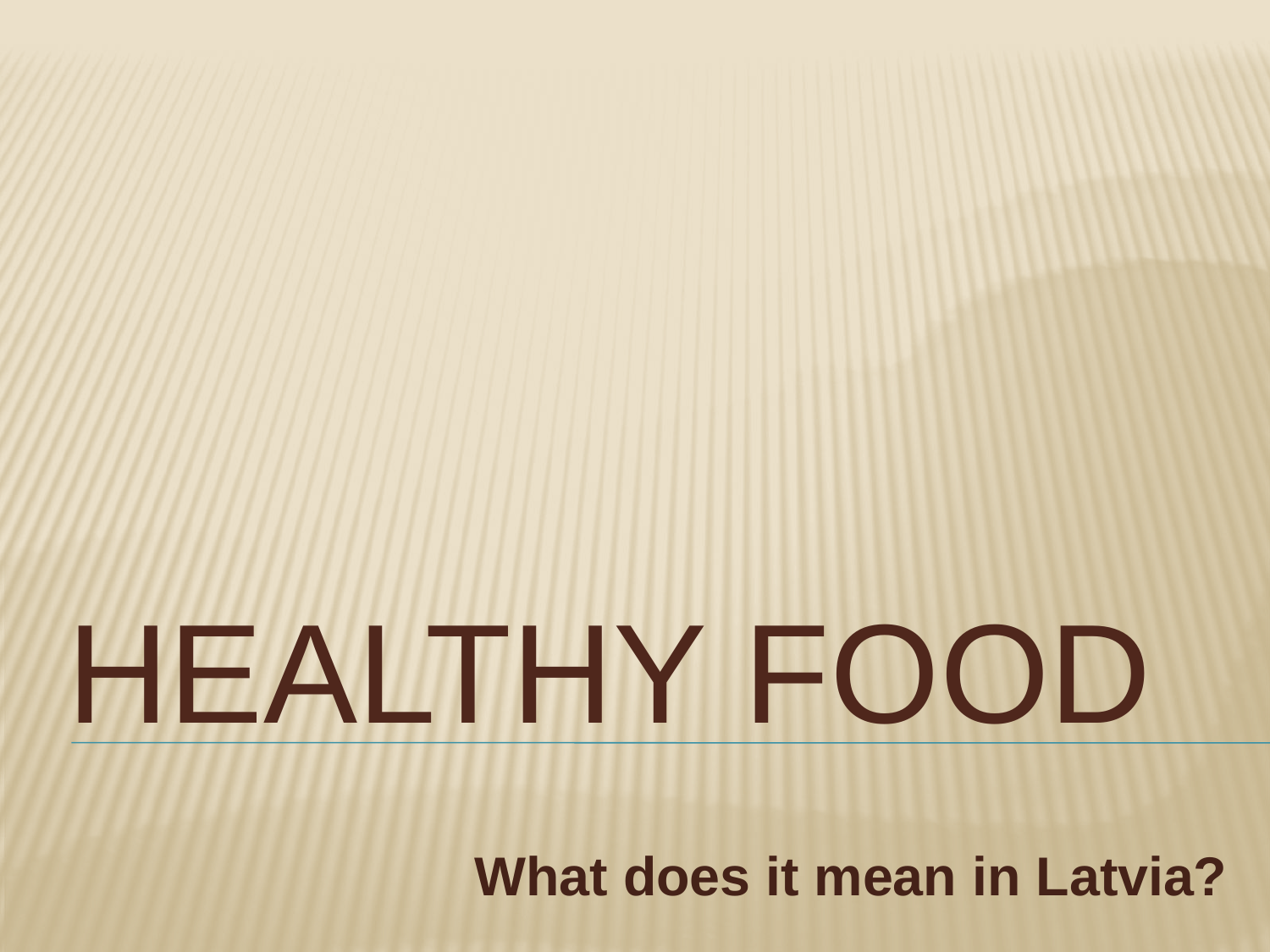

# Healthy food
What does it mean in Latvia?